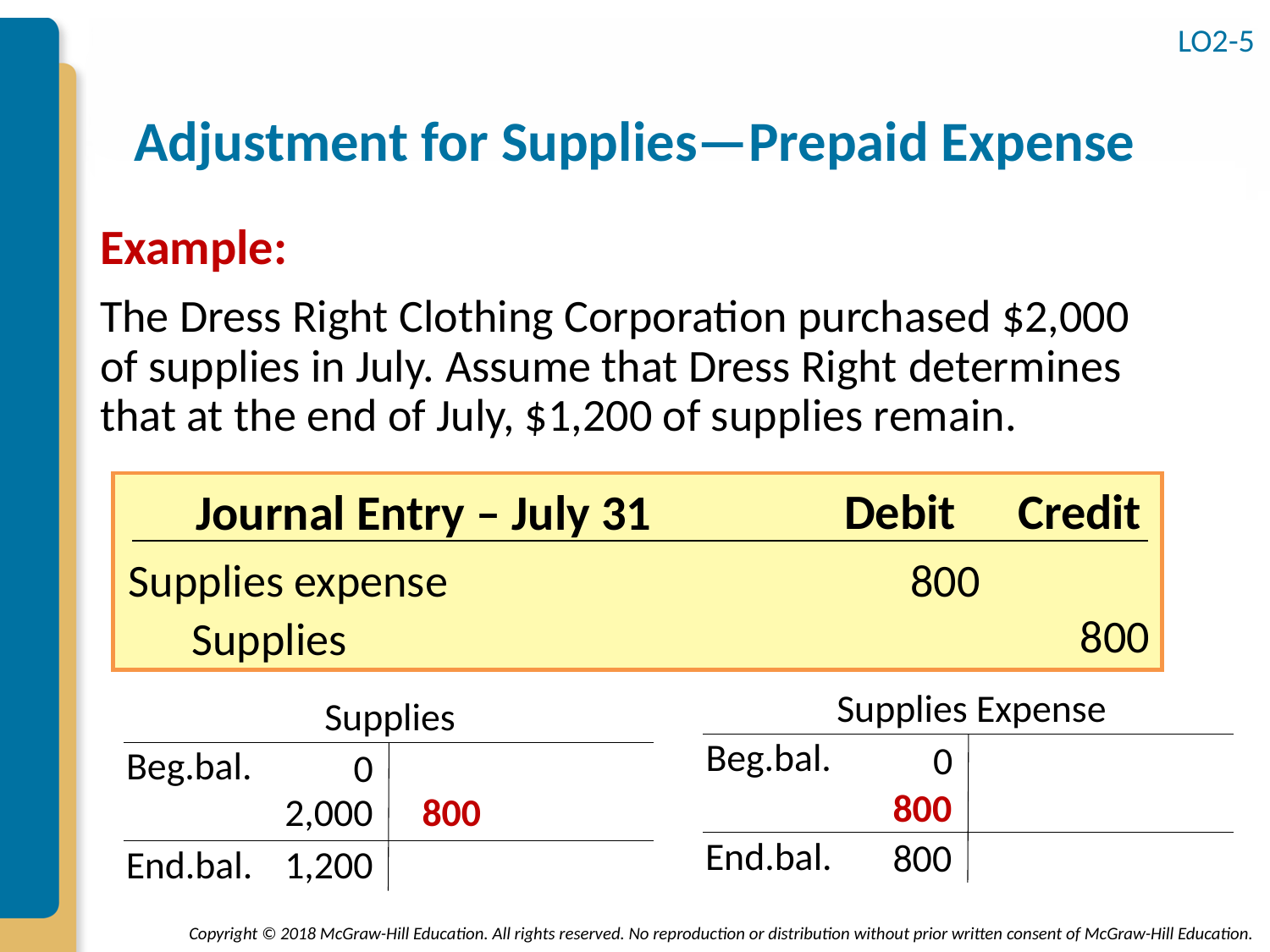

LO2-5
# Adjustment for Supplies—Prepaid Expense
Example:
The Dress Right Clothing Corporation purchased $2,000 of supplies in July. Assume that Dress Right determines that at the end of July, $1,200 of supplies remain.

Debit
Credit
Journal Entry – July 31
Supplies expense
800
800
Supplies
Supplies Expense
Beg.bal.
0
End.bal.
800
Supplies
Beg.bal.
0
2,000
End.bal.
1,200
800
800